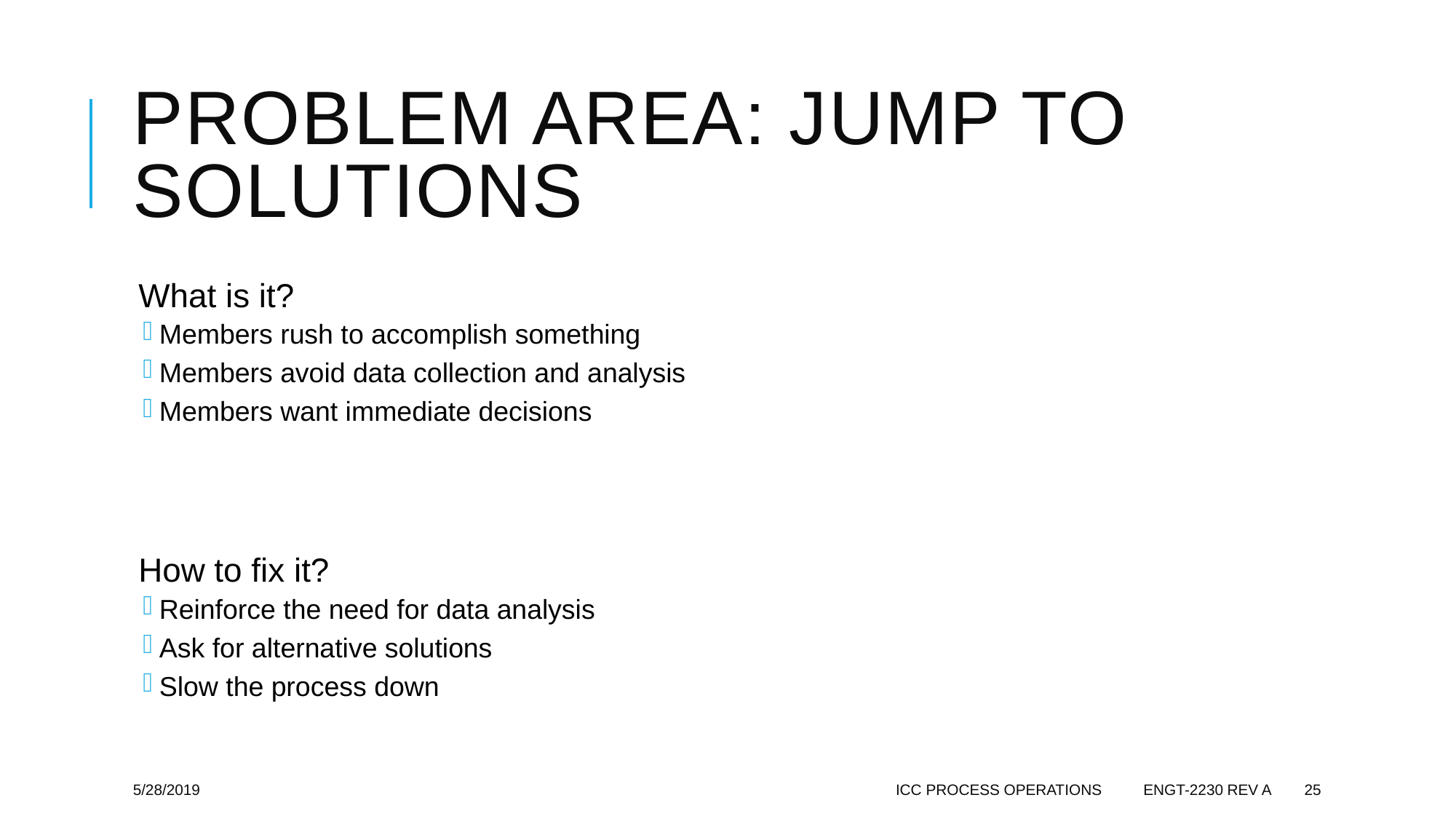

# Problem Area: Jump to Solutions
What is it?
Members rush to accomplish something
Members avoid data collection and analysis
Members want immediate decisions

How to fix it?
Reinforce the need for data analysis
Ask for alternative solutions
Slow the process down
5/28/2019
ICC Process Operations          ENGT-2230 Rev A
25